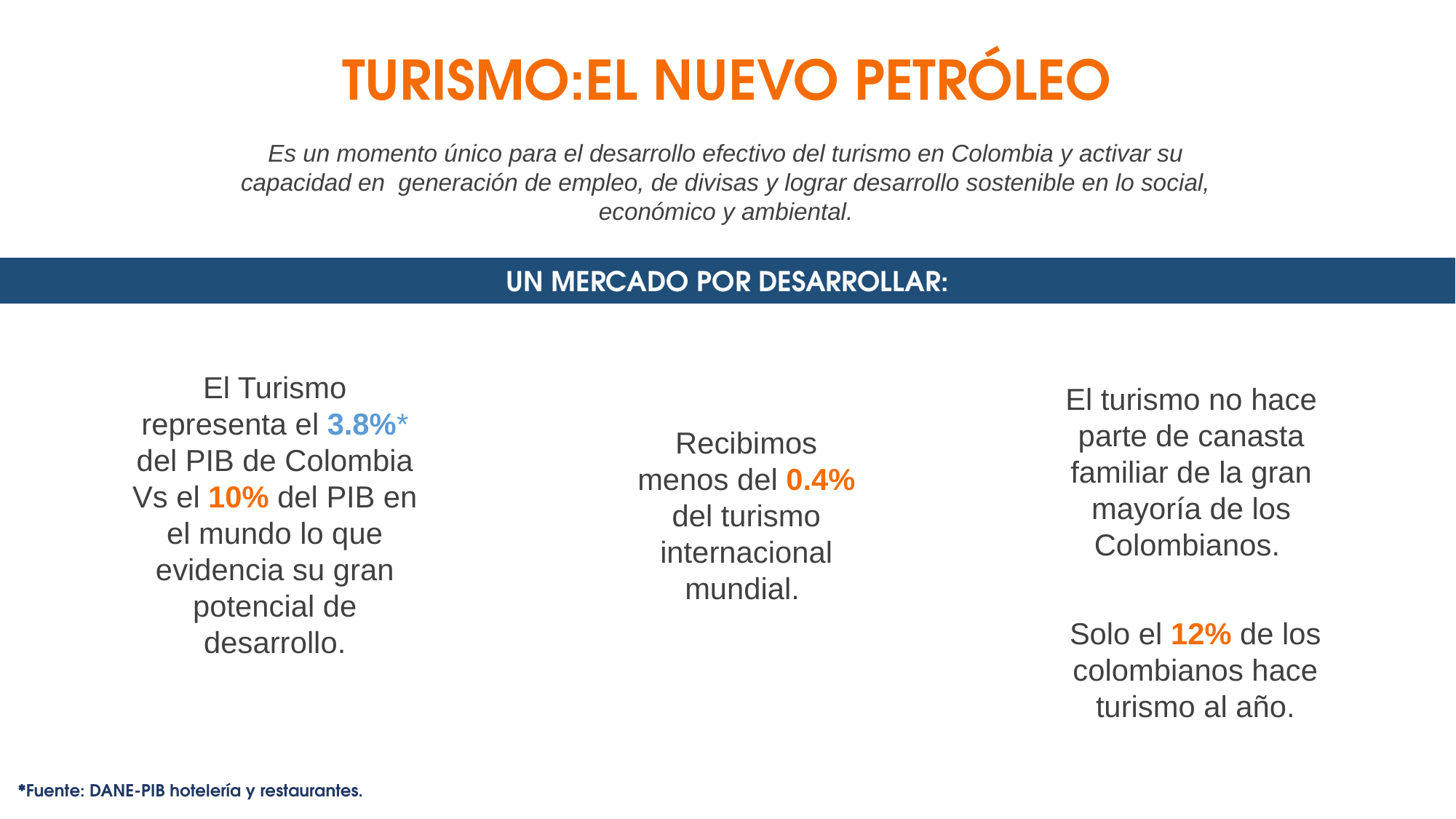

TURISMO:EL NUEVO PETRÓLEO
Es un momento único para el desarrollo efectivo del turismo en Colombia y activar su capacidad en  generación de empleo, de divisas y lograr desarrollo sostenible en lo social, económico y ambiental.

UN MERCADO POR DESARROLLAR:

El Turismo representa el 3.8%* del PIB de Colombia Vs el 10% del PIB en el mundo lo que evidencia su gran potencial de desarrollo.
El turismo no hace parte de canasta familiar de la gran mayoría de los Colombianos.
Recibimos menos del 0.4% del turismo internacional mundial.
Solo el 12% de los colombianos hace turismo al año.
*Fuente: DANE-PIB hotelería y restaurantes.